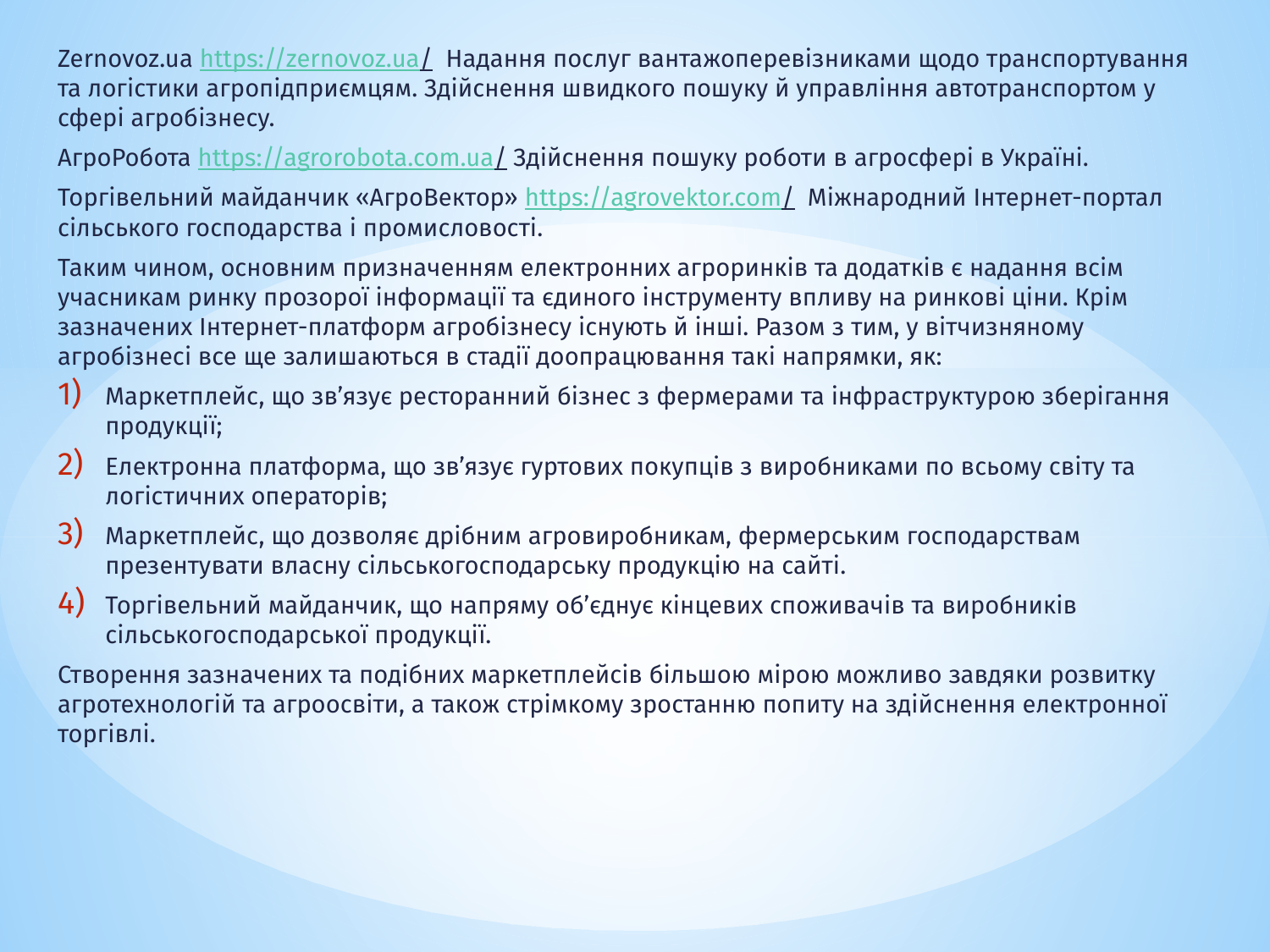

Zernovoz.ua https://zernovoz.ua/  Надання послуг вантажоперевізниками щодо транспортування та логістики агропідприємцям. Здійснення швидкого пошуку й управління автотранспортом у сфері агробізнесу.
АгроРобота https://agrorobota.com.ua/ Здійснення пошуку роботи в агросфері в Україні.
Торгівельний майданчик «АгроВектор» https://agrovektor.com/  Міжнародний Інтернет-портал сільського господарства і промисловості.
Таким чином, основним призначенням електронних агроринків та додатків є надання всім учасникам ринку прозорої інформації та єдиного інструменту впливу на ринкові ціни. Крім зазначених Інтернет-платформ агробізнесу існують й інші. Разом з тим, у вітчизняному агробізнесі все ще залишаються в стадії доопрацювання такі напрямки, як:
Маркетплейс, що зв’язує ресторанний бізнес з фермерами та інфраструктурою зберігання продукції;
Електронна платформа, що зв’язує гуртових покупців з виробниками по всьому світу та логістичних операторів;
Маркетплейс, що дозволяє дрібним агровиробникам, фермерським господарствам презентувати власну сільськогосподарську продукцію на сайті.
Торгівельний майданчик, що напряму об’єднує кінцевих споживачів та виробників сільськогосподарської продукції.
Створення зазначених та подібних маркетплейсів більшою мірою можливо завдяки розвитку агротехнологій та агроосвіти, а також стрімкому зростанню попиту на здійснення електронної торгівлі.